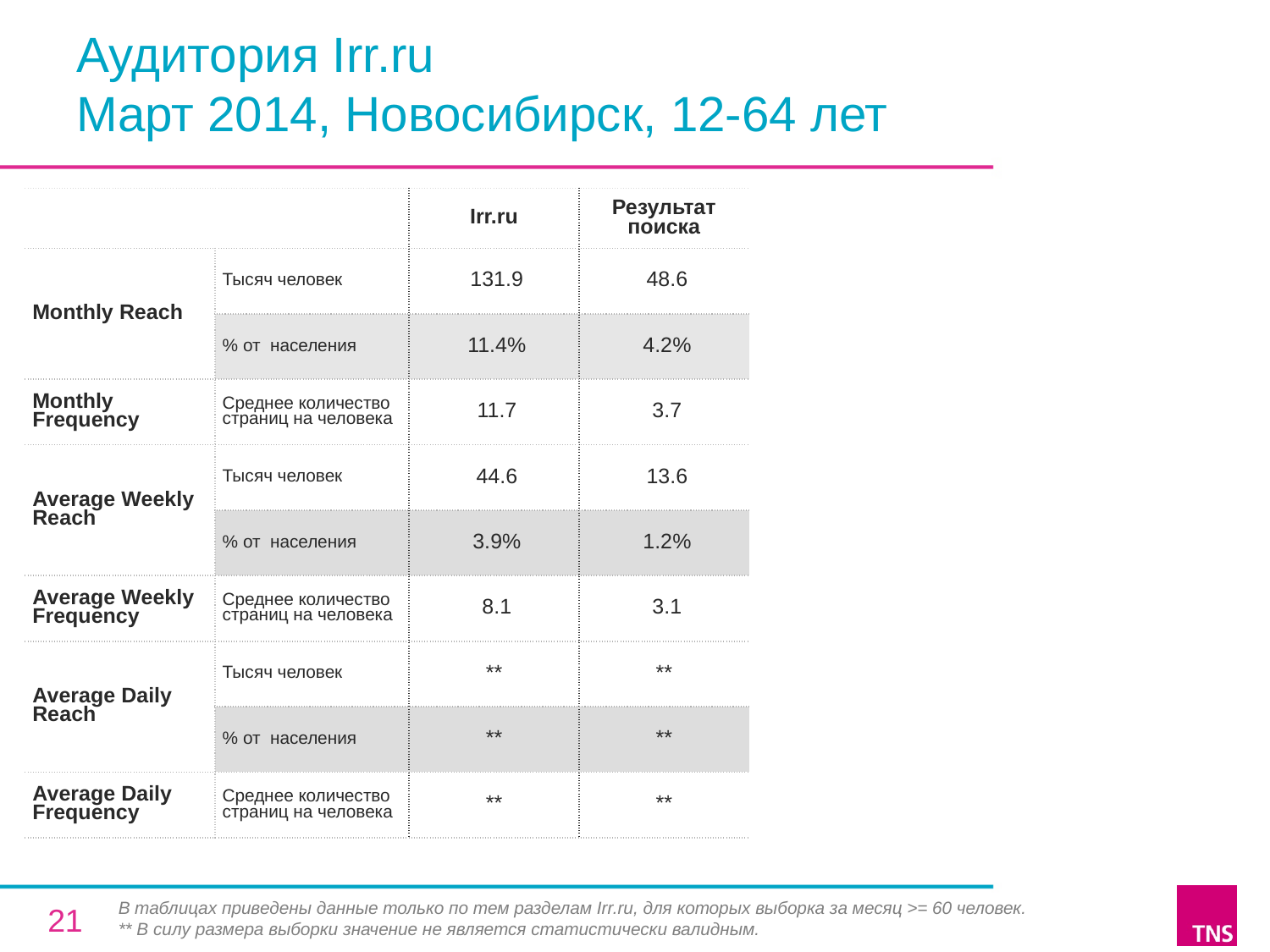

# Аудитория Irr.ru Март 2014, Новосибирск, 12-64 лет
|  |  | Irr.ru | Результат поиска |
| --- | --- | --- | --- |
| Monthly Reach | Тысяч человек | 131.9 | 48.6 |
|  | % от населения | 11.4% | 4.2% |
| Monthly Frequency | Среднее количество страниц на человека | 11.7 | 3.7 |
| Average Weekly Reach | Тысяч человек | 44.6 | 13.6 |
|  | % от населения | 3.9% | 1.2% |
| Average Weekly Frequency | Среднее количество страниц на человека | 8.1 | 3.1 |
| Average Daily Reach | Тысяч человек | \*\* | \*\* |
|  | % от населения | \*\* | \*\* |
| Average Daily Frequency | Среднее количество страниц на человека | \*\* | \*\* |
В таблицах приведены данные только по тем разделам Irr.ru, для которых выборка за месяц >= 60 человек.
** В силу размера выборки значение не является статистически валидным.
21